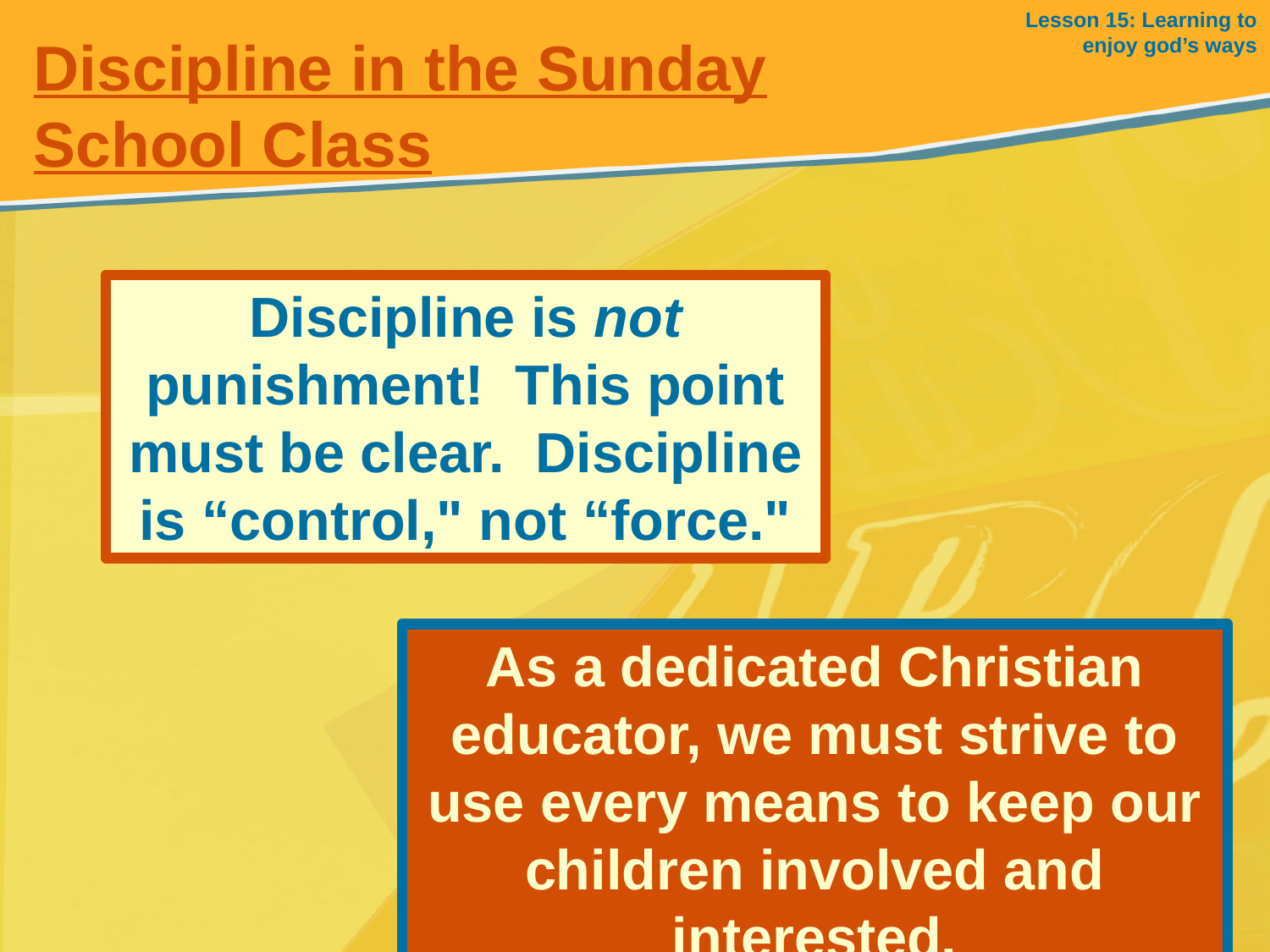

Lesson 15: Learning to enjoy god’s ways
Discipline in the Sunday School Class
Discipline is not punishment!  This point must be clear.  Discipline is “control," not “force."
As a dedicated Christian educator, we must strive to use every means to keep our children involved and interested.